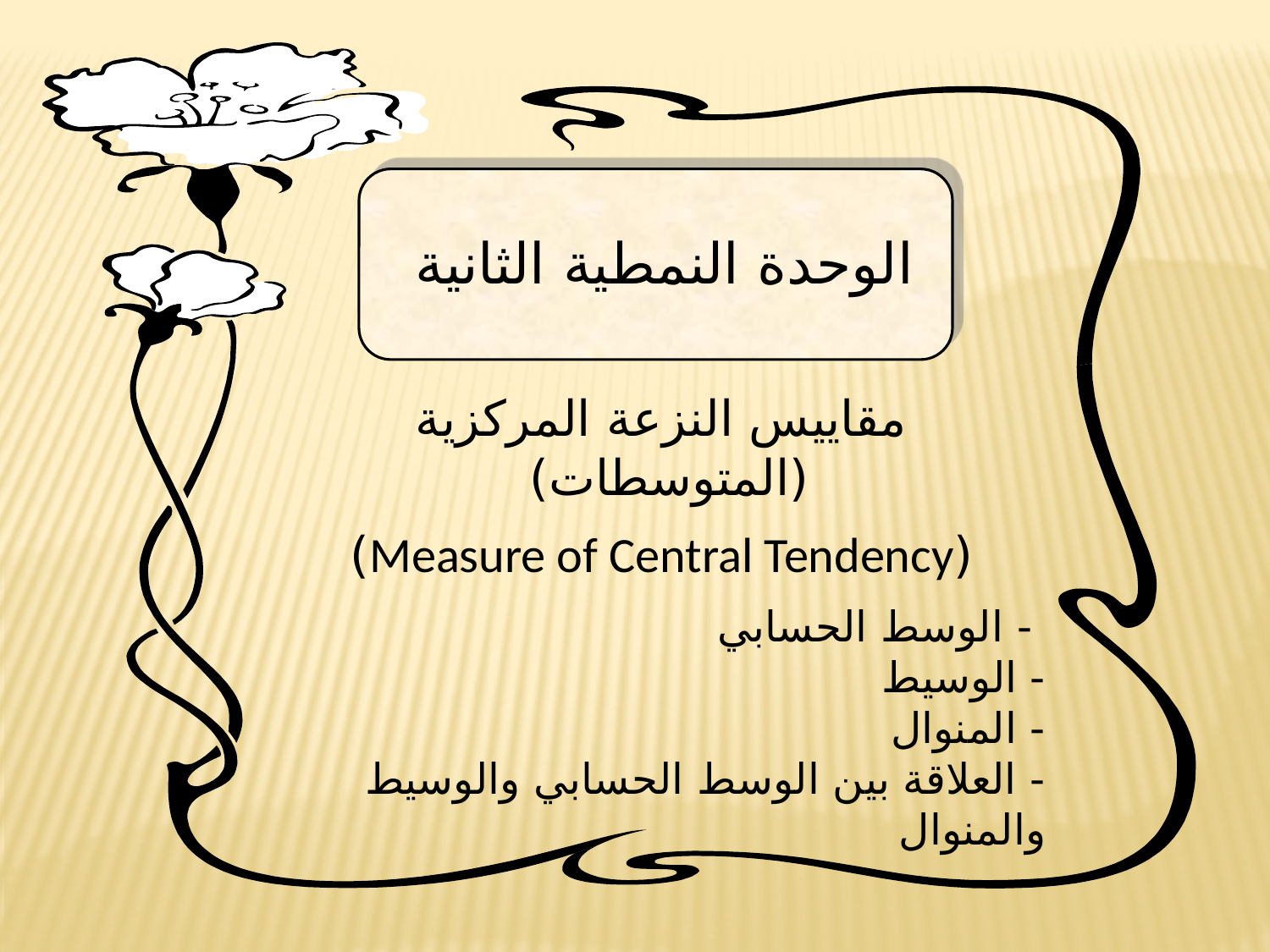

الوحدة النمطية الثانية
مقاييس النزعة المركزية (المتوسطات)
(Measure of Central Tendency)
 - الوسط الحسابي
- الوسيط
- المنوال
- العلاقة بين الوسط الحسابي والوسيط والمنوال